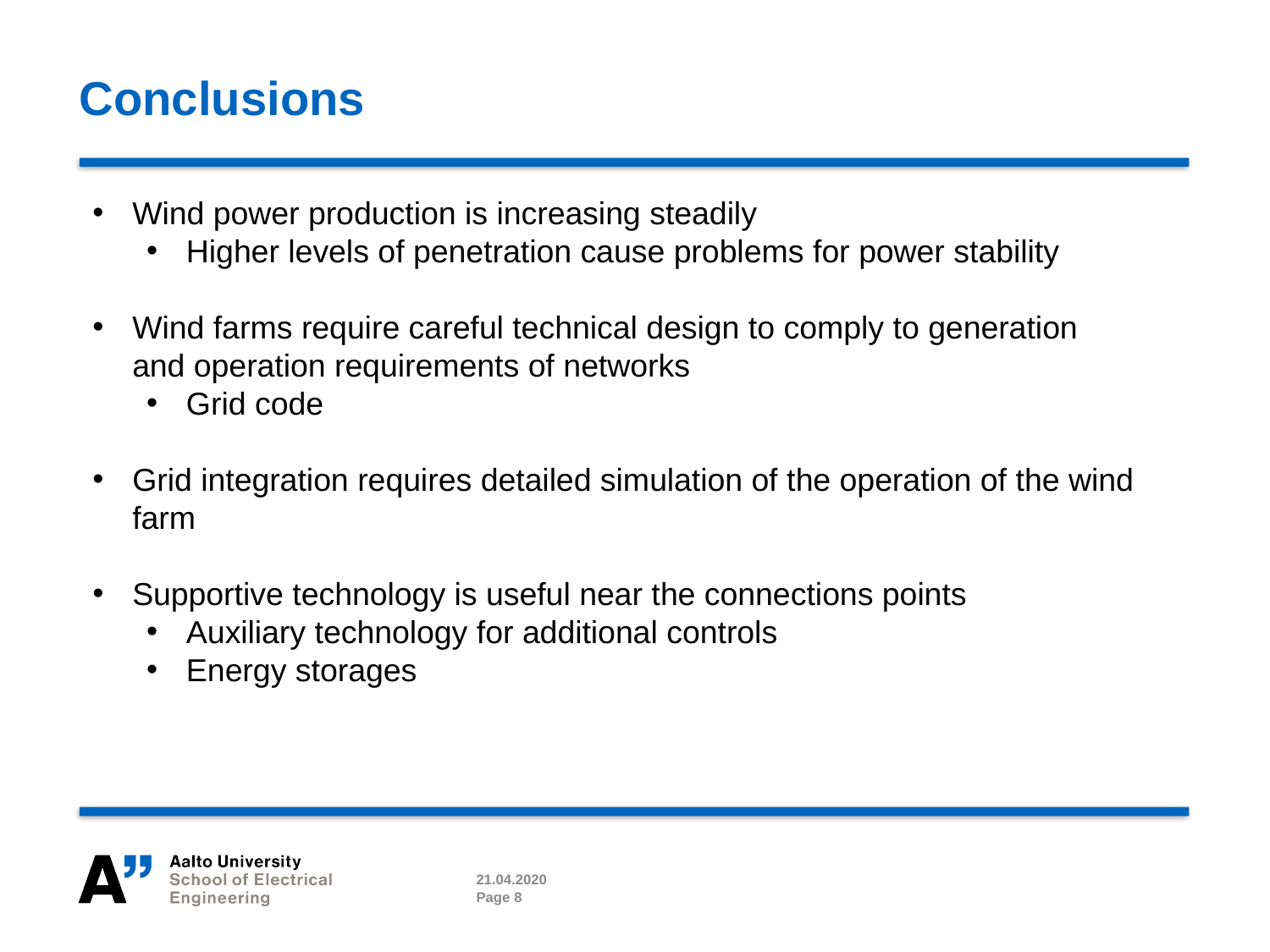

# Conclusions
Wind power production is increasing steadily
Higher levels of penetration cause problems for power stability

Wind farms require careful technical design to comply to generation and operation requirements of networks
Grid code

Grid integration requires detailed simulation of the operation of the wind farm

Supportive technology is useful near the connections points
Auxiliary technology for additional controls
Energy storages

21.04.2020
Page 8